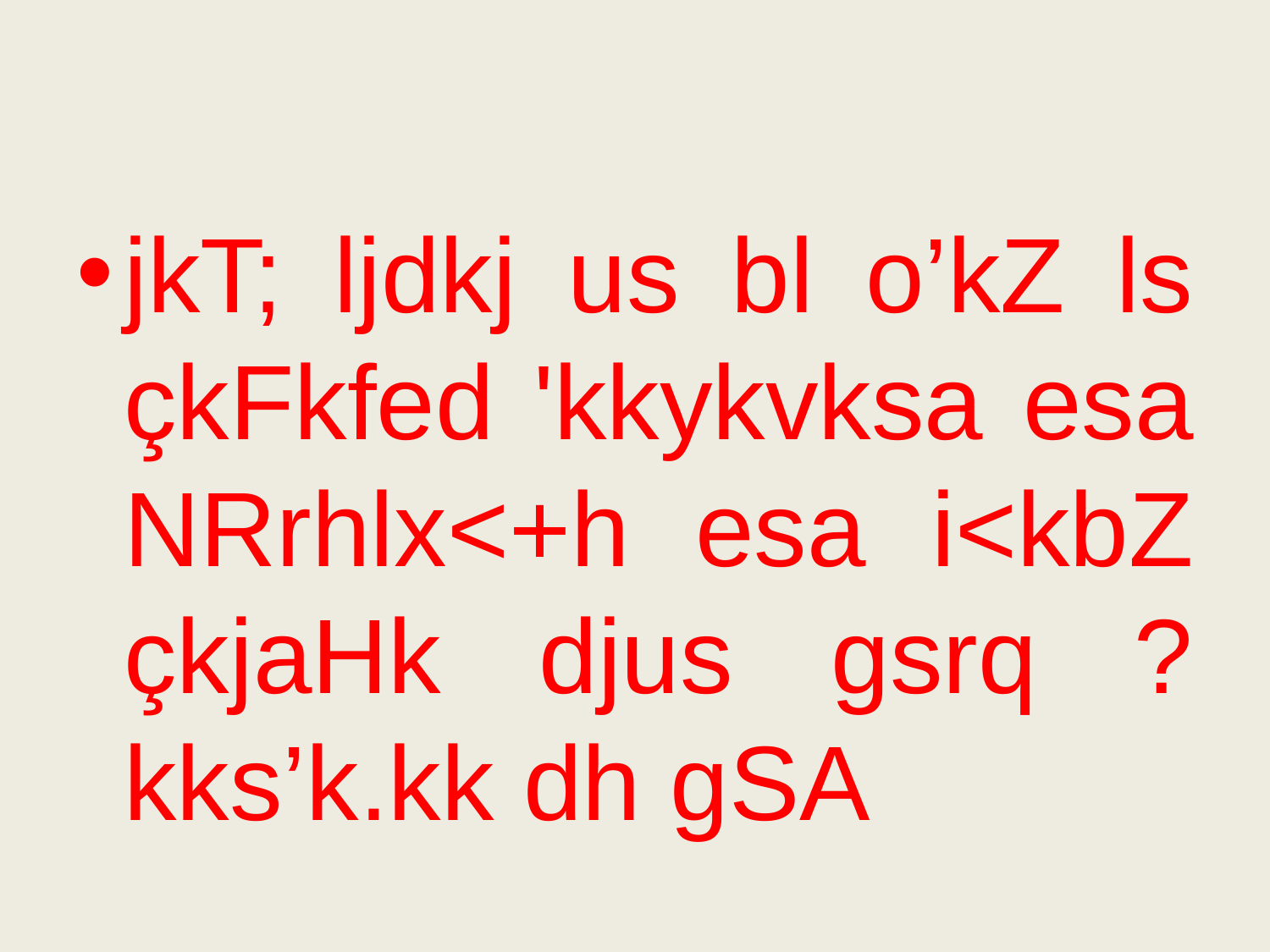

#
jkT; ljdkj us bl o’kZ ls çkFkfed 'kkykvksa esa NRrhlx<+h esa i<kbZ çkjaHk djus gsrq ?kks’k.kk dh gSA